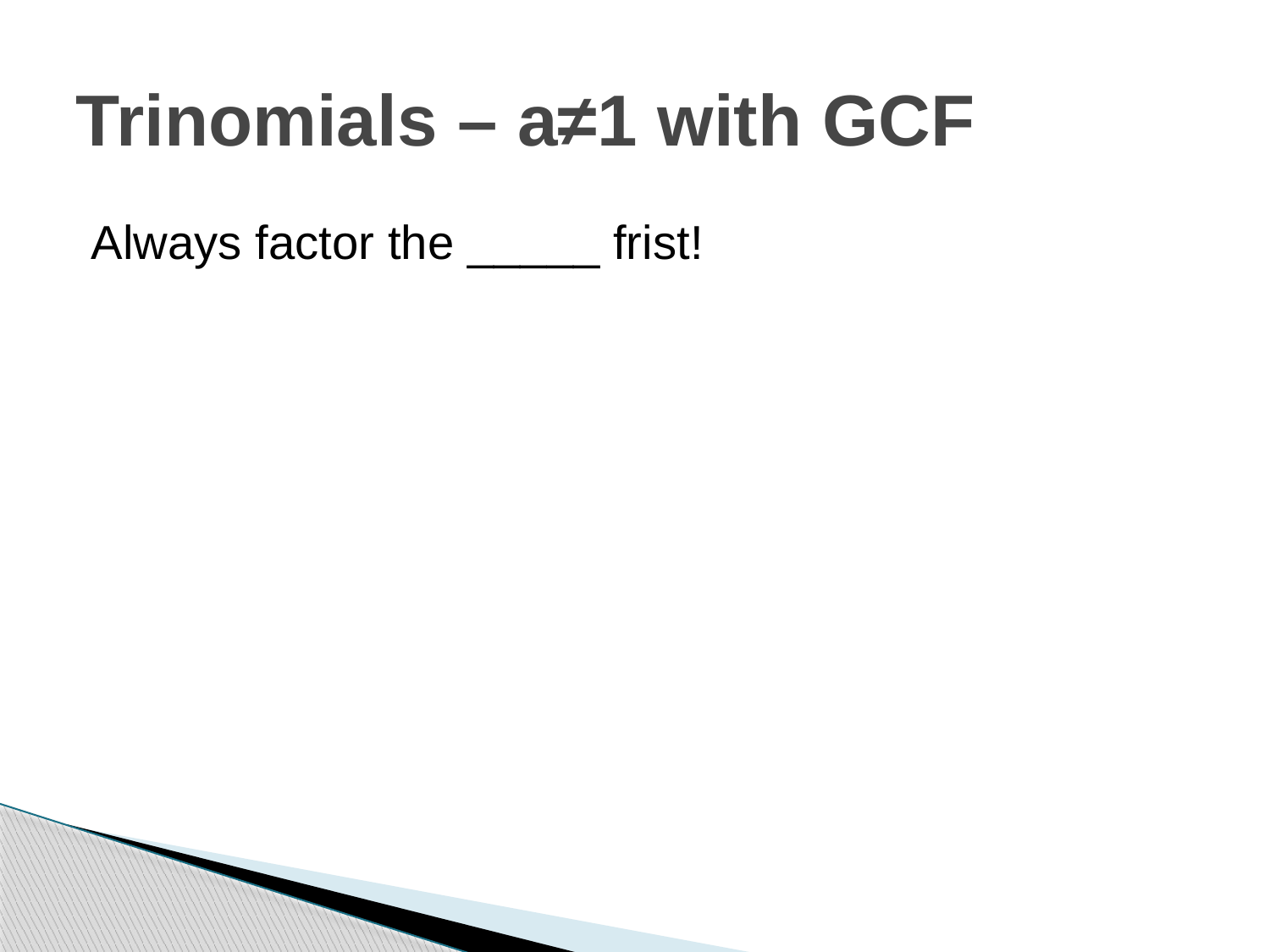

# Trinomials – a≠1 with GCF
Always factor the _____ frist!